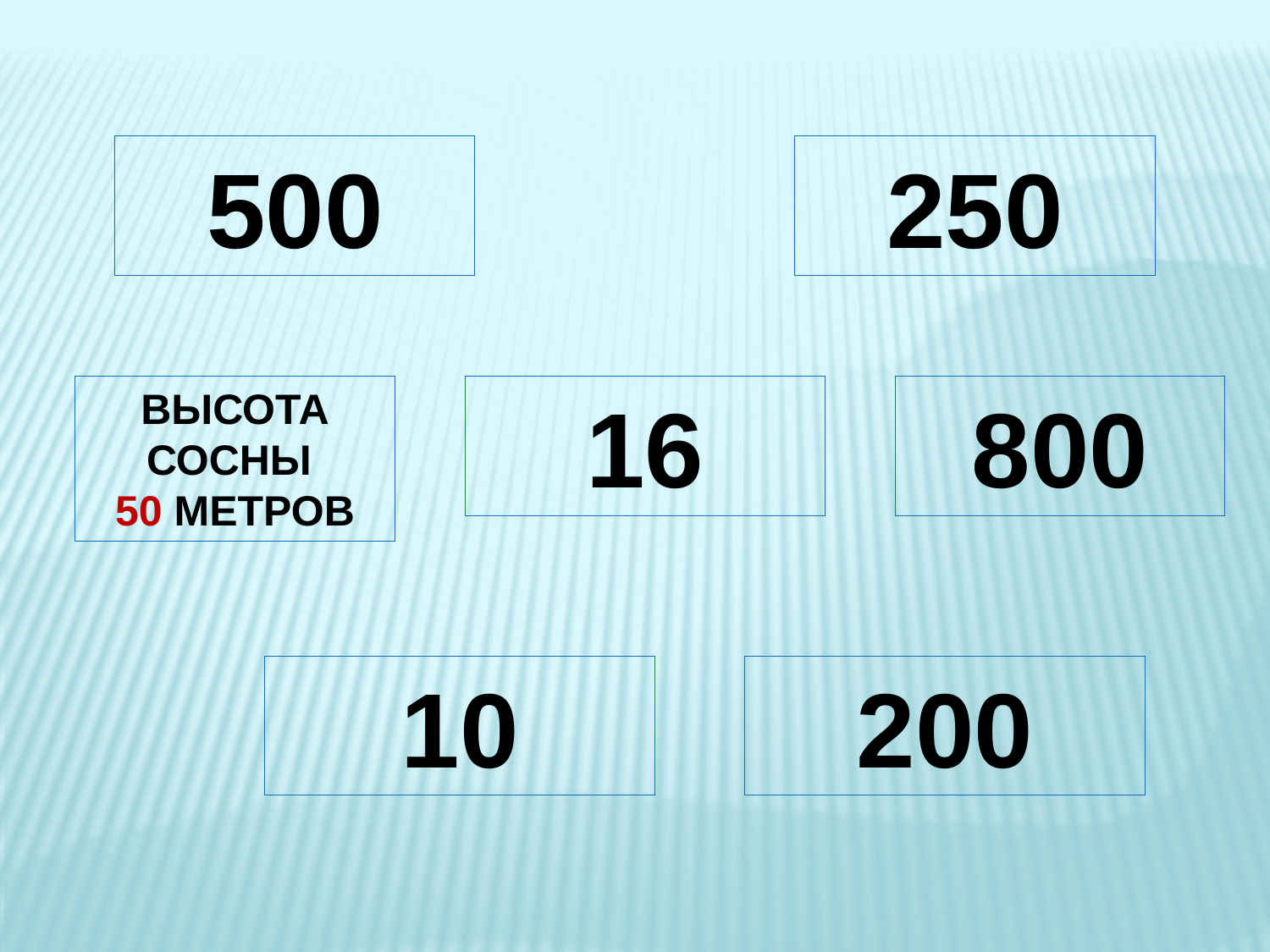

500
250
ВЫСОТА СОСНЫ
50 МЕТРОВ
16
800
10
200